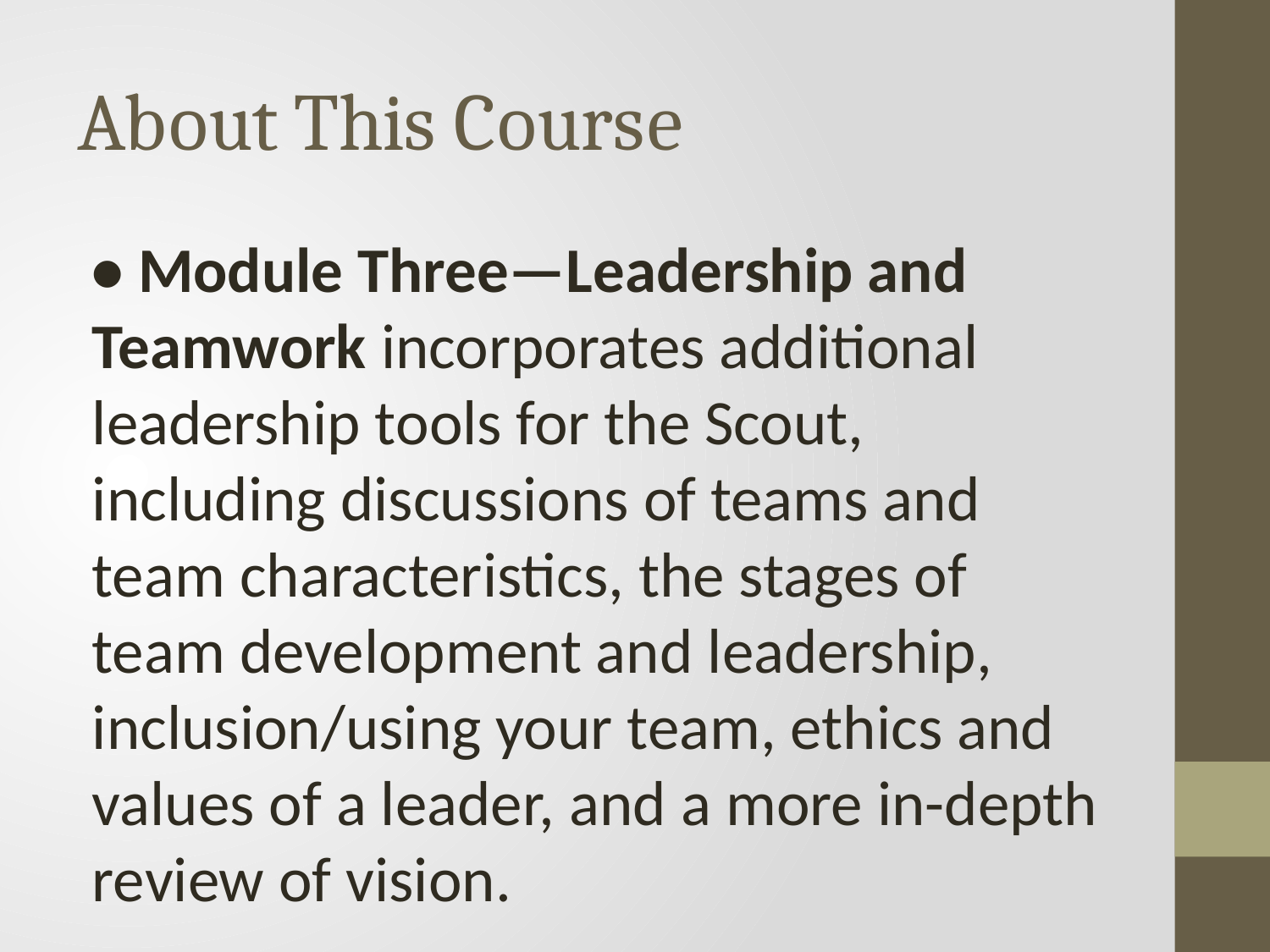

# About This Course
• Module Three—Leadership and Teamwork incorporates additional leadership tools for the Scout, including discussions of teams and team characteristics, the stages of team development and leadership, inclusion/using your team, ethics and values of a leader, and a more in-depth review of vision.